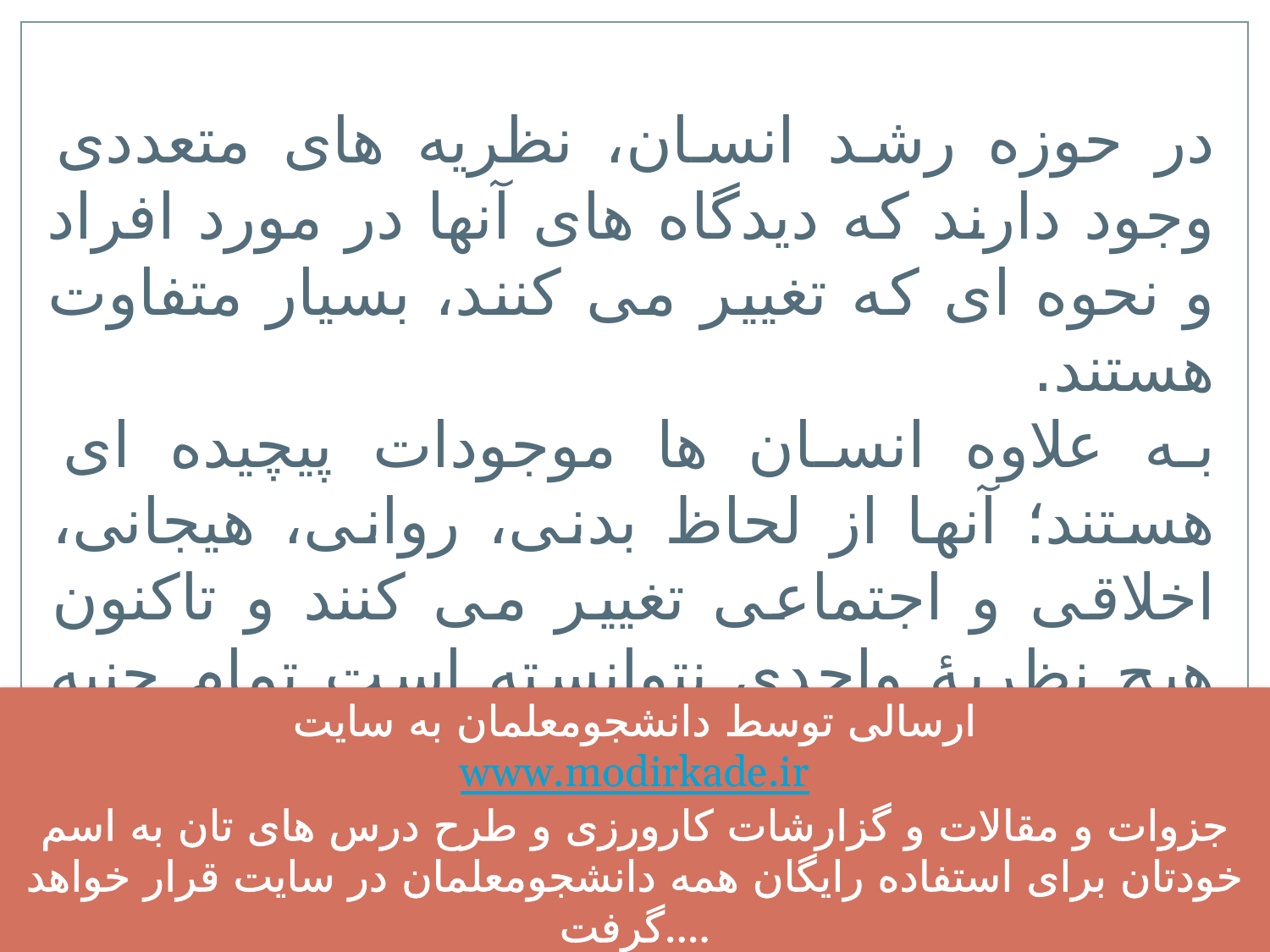

در حوزه رشد انسان، نظریه های متعددی وجود دارند که دیدگاه های آنها در مورد افراد و نحوه ای که تغییر می کنند، بسیار متفاوت هستند.
به علاوه انسان ها موجودات پیچیده ای هستند؛ آنها از لحاظ بدنی، روانی، هیجانی، اخلاقی و اجتماعی تغییر می کنند و تاکنون هیچ نظریۀ واحدی نتوانسته است تمام جنبه های رشد انسان را توضیح دهد.
ارسالی توسط دانشجومعلمان به سایت
www.modirkade.ir
جزوات و مقالات و گزارشات کارورزی و طرح درس های تان به اسم خودتان برای استفاده رایگان همه دانشجومعلمان در سایت قرار خواهد گرفت....
موفق و سربلند باشید...

www.modirkade.ir